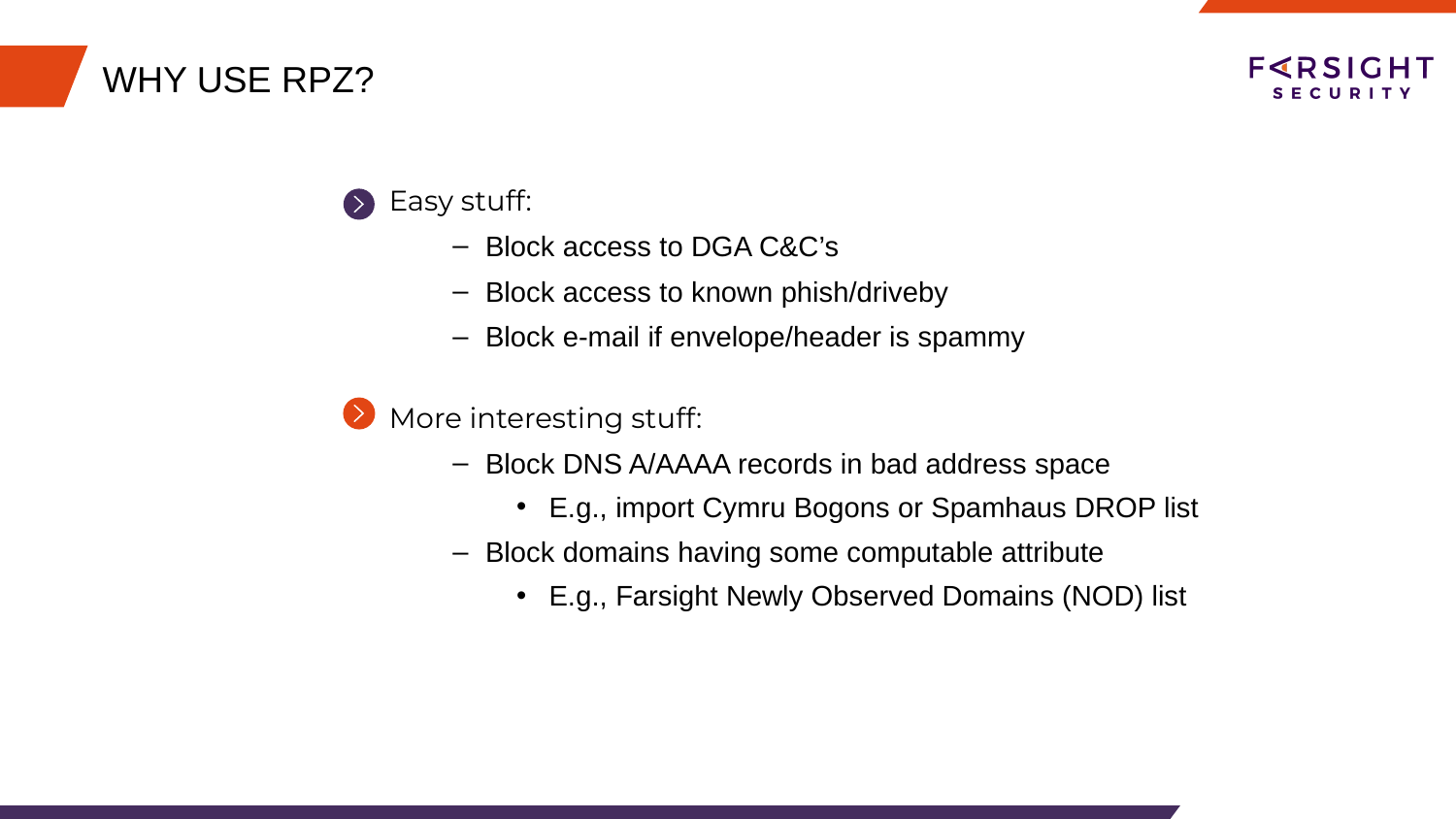

# WHY USE RPZ?
Easy stuff:
Block access to DGA C&C’s
Block access to known phish/driveby
Block e-mail if envelope/header is spammy
More interesting stuff:
Block DNS A/AAAA records in bad address space
E.g., import Cymru Bogons or Spamhaus DROP list
Block domains having some computable attribute
E.g., Farsight Newly Observed Domains (NOD) list